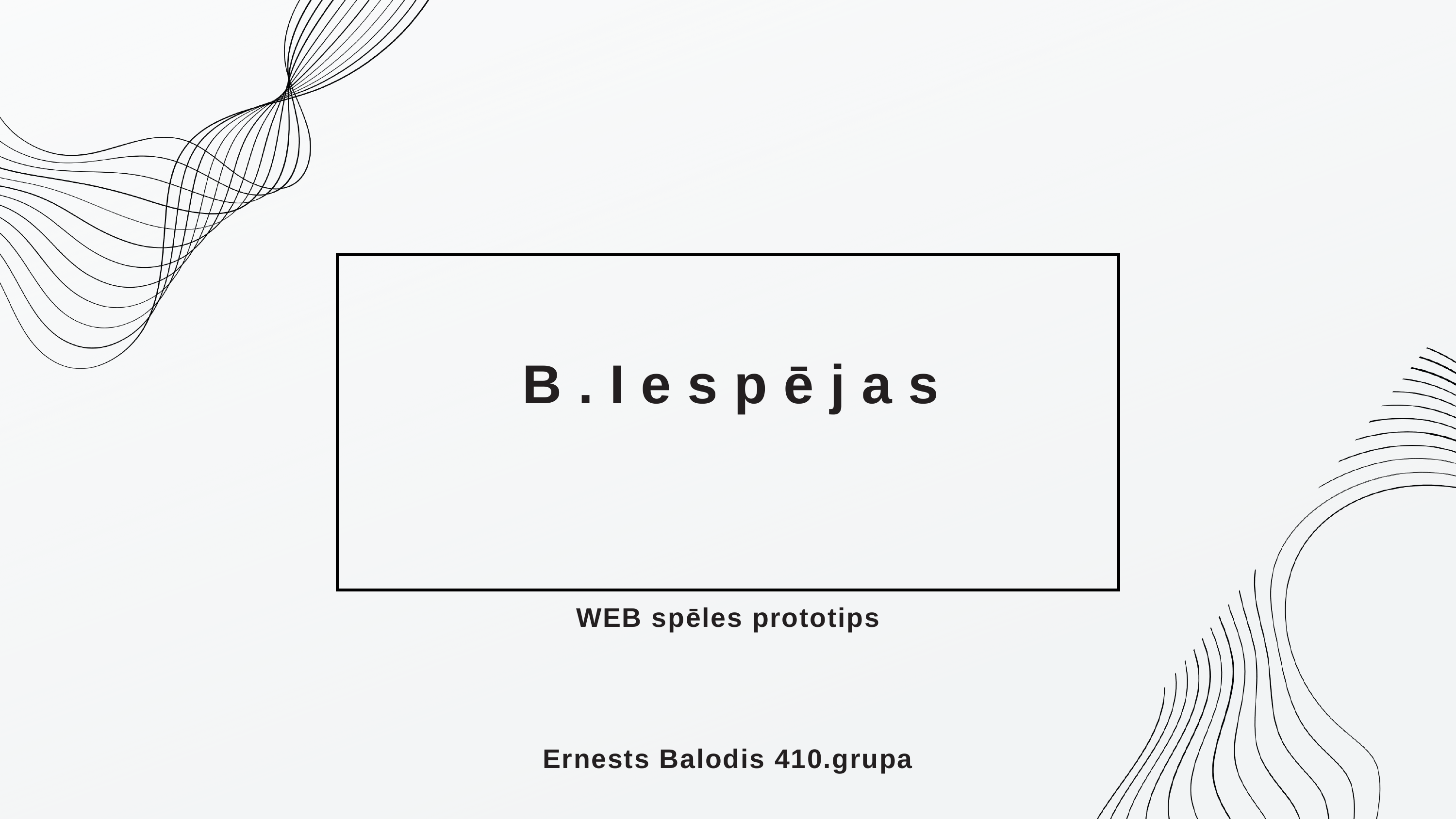

B.Iespējas

WEB spēles prototips
Ernests Balodis 410.grupa